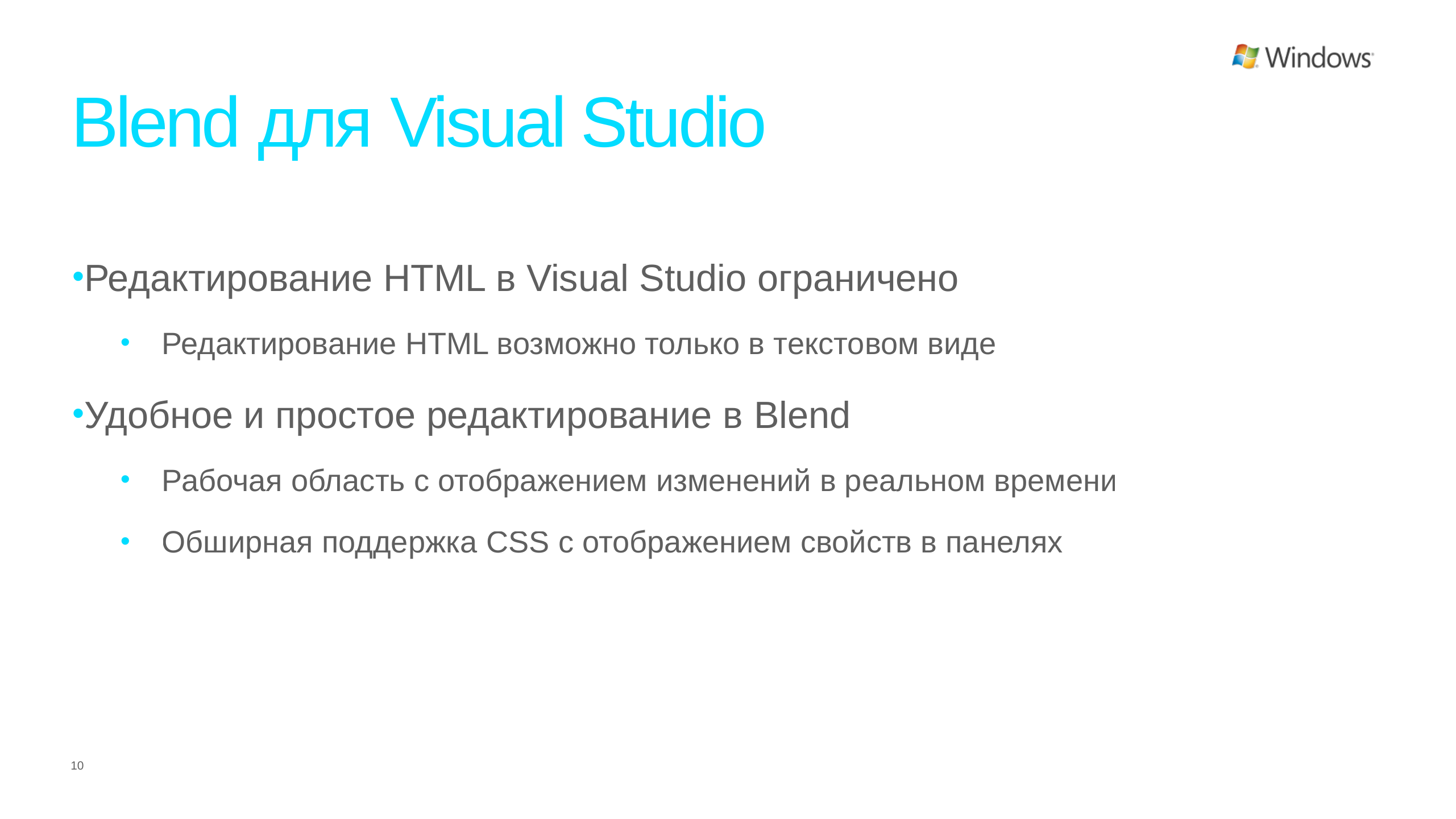

# Blend для Visual Studio
Редактирование HTML в Visual Studio ограничено
Редактирование HTML возможно только в текстовом виде
Удобное и простое редактирование в Blend
Рабочая область с отображением изменений в реальном времени
Обширная поддержка CSS с отображением свойств в панелях